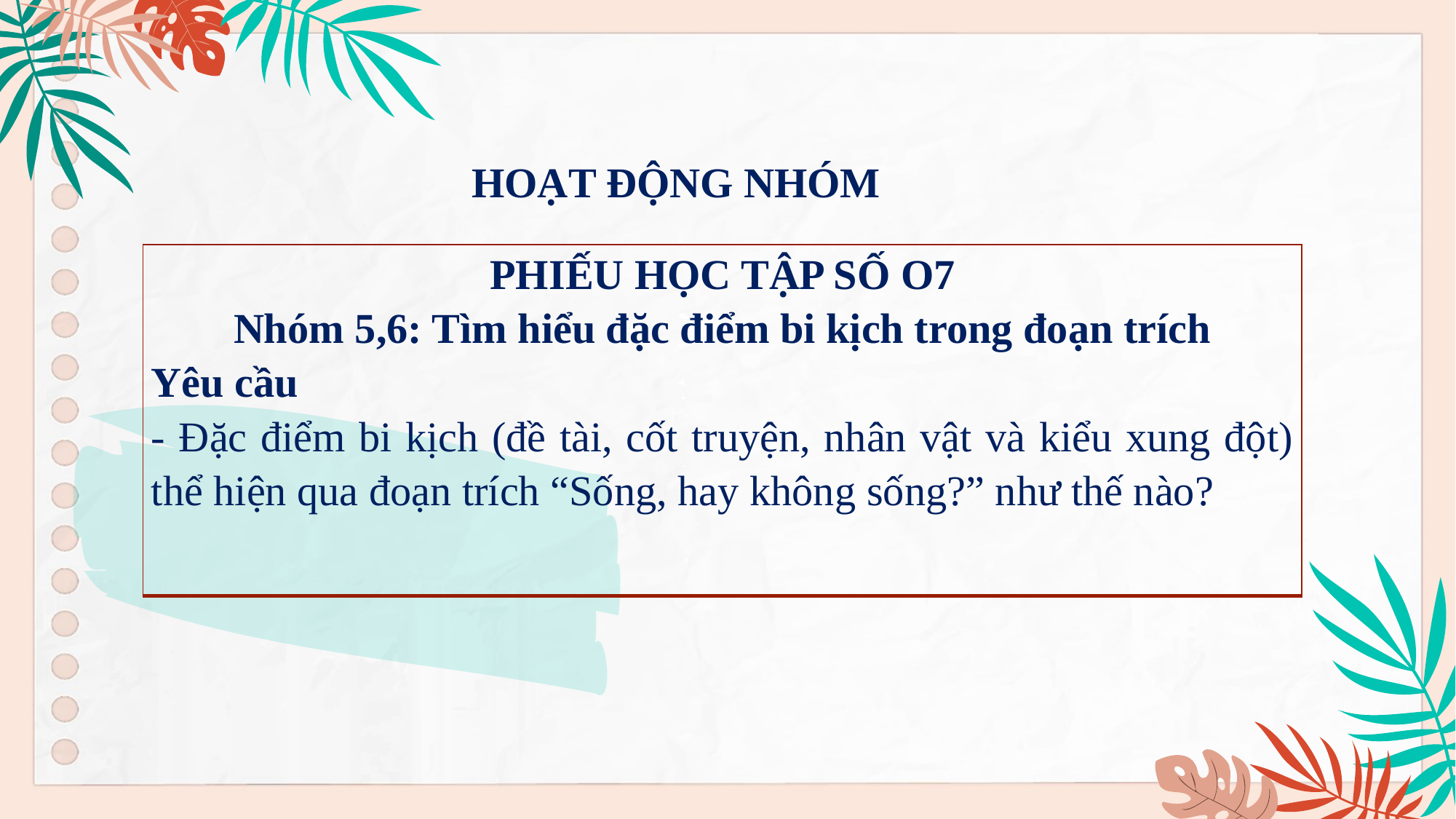

HOẠT ĐỘNG NHÓM
| PHIẾU HỌC TẬP SỐ O7 Nhóm 5,6: Tìm hiểu đặc điểm bi kịch trong đoạn trích Yêu cầu - Đặc điểm bi kịch (đề tài, cốt truyện, nhân vật và kiểu xung đột) thể hiện qua đoạn trích “Sống, hay không sống?” như thế nào? |
| --- |